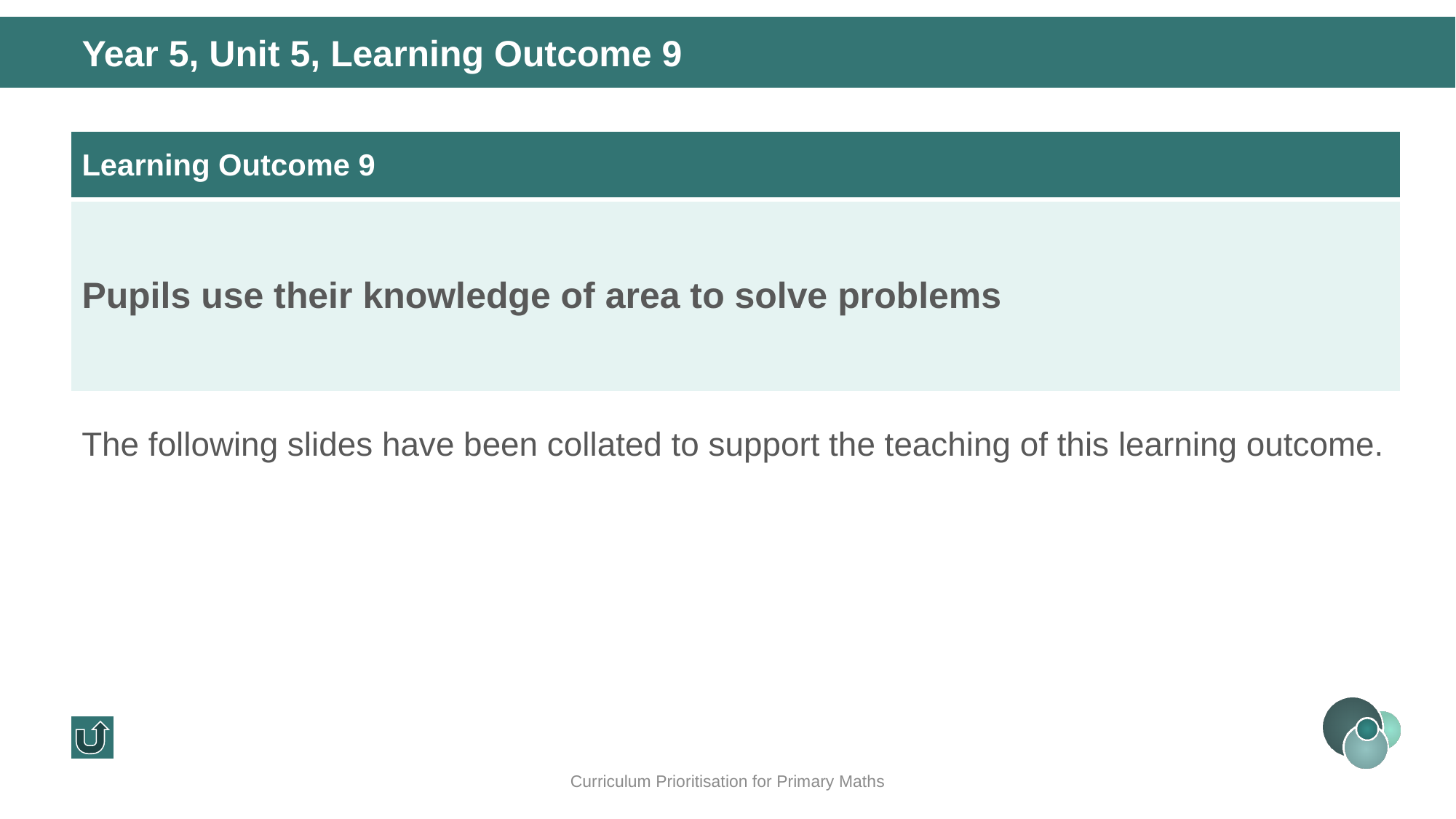

Year 5, Unit 5, Learning Outcome 9
| Learning Outcome 9 |
| --- |
| Pupils use their knowledge of area to solve problems |
The following slides have been collated to support the teaching of this learning outcome.

Curriculum Prioritisation for Primary Maths